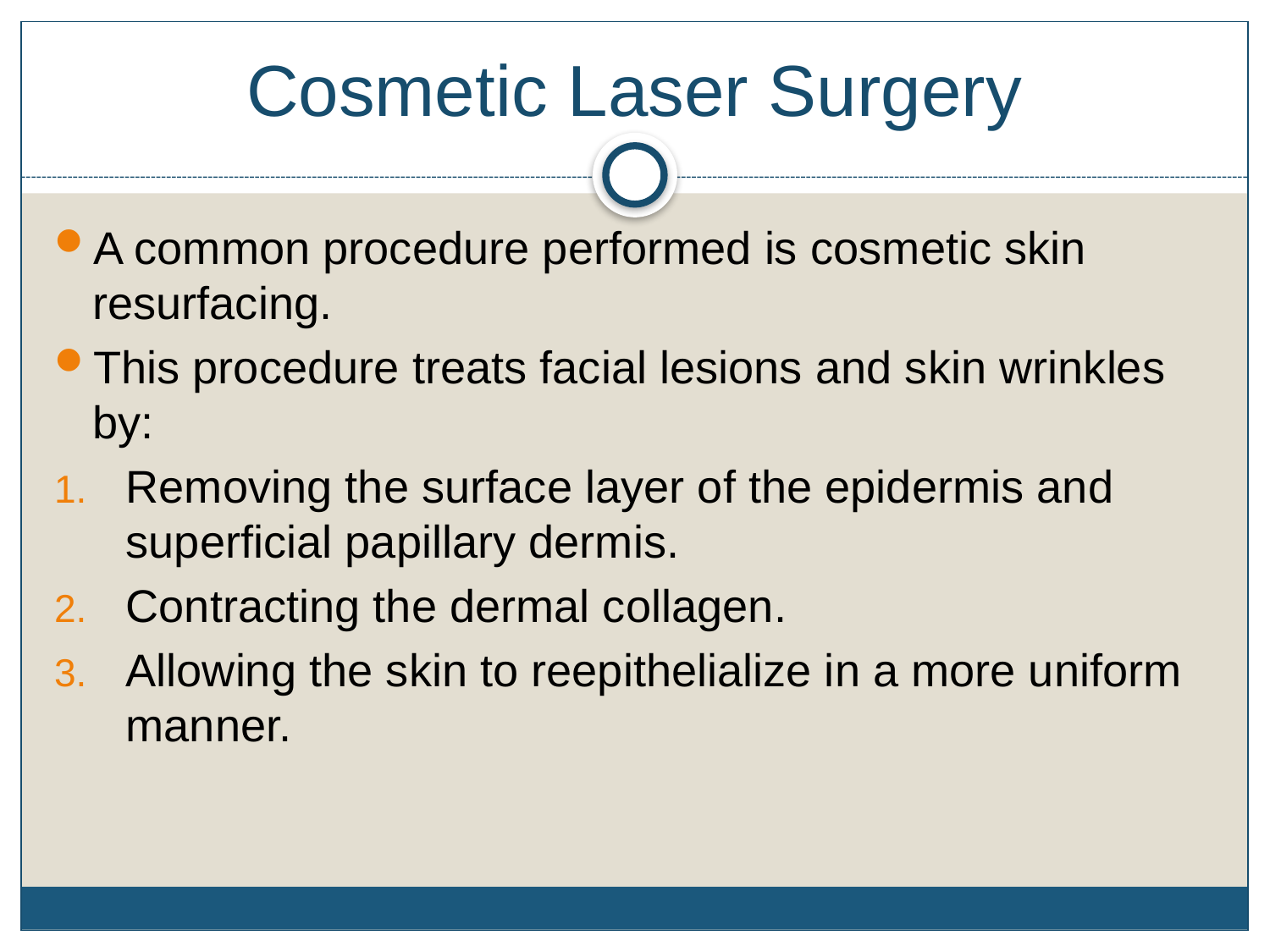

# Cosmetic Laser Surgery
A common procedure performed is cosmetic skin resurfacing.
This procedure treats facial lesions and skin wrinkles by:
Removing the surface layer of the epidermis and superficial papillary dermis.
Contracting the dermal collagen.
Allowing the skin to reepithelialize in a more uniform manner.